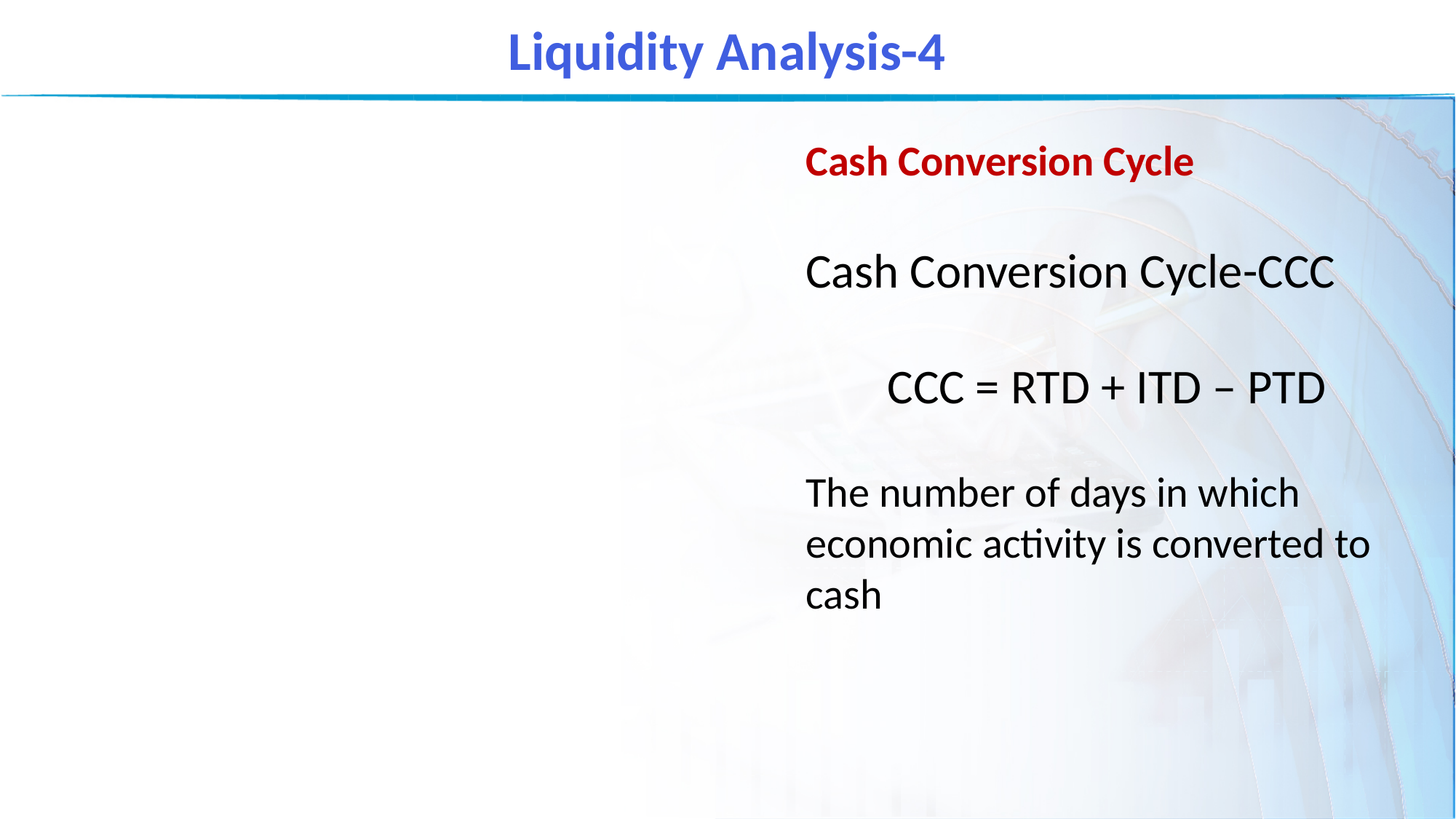

Liquidity Analysis-4
Cash Conversion Cycle

Cash Conversion Cycle-CCC

CCC = RTD + ITD – PTD

The number of days in which economic activity is converted to cash